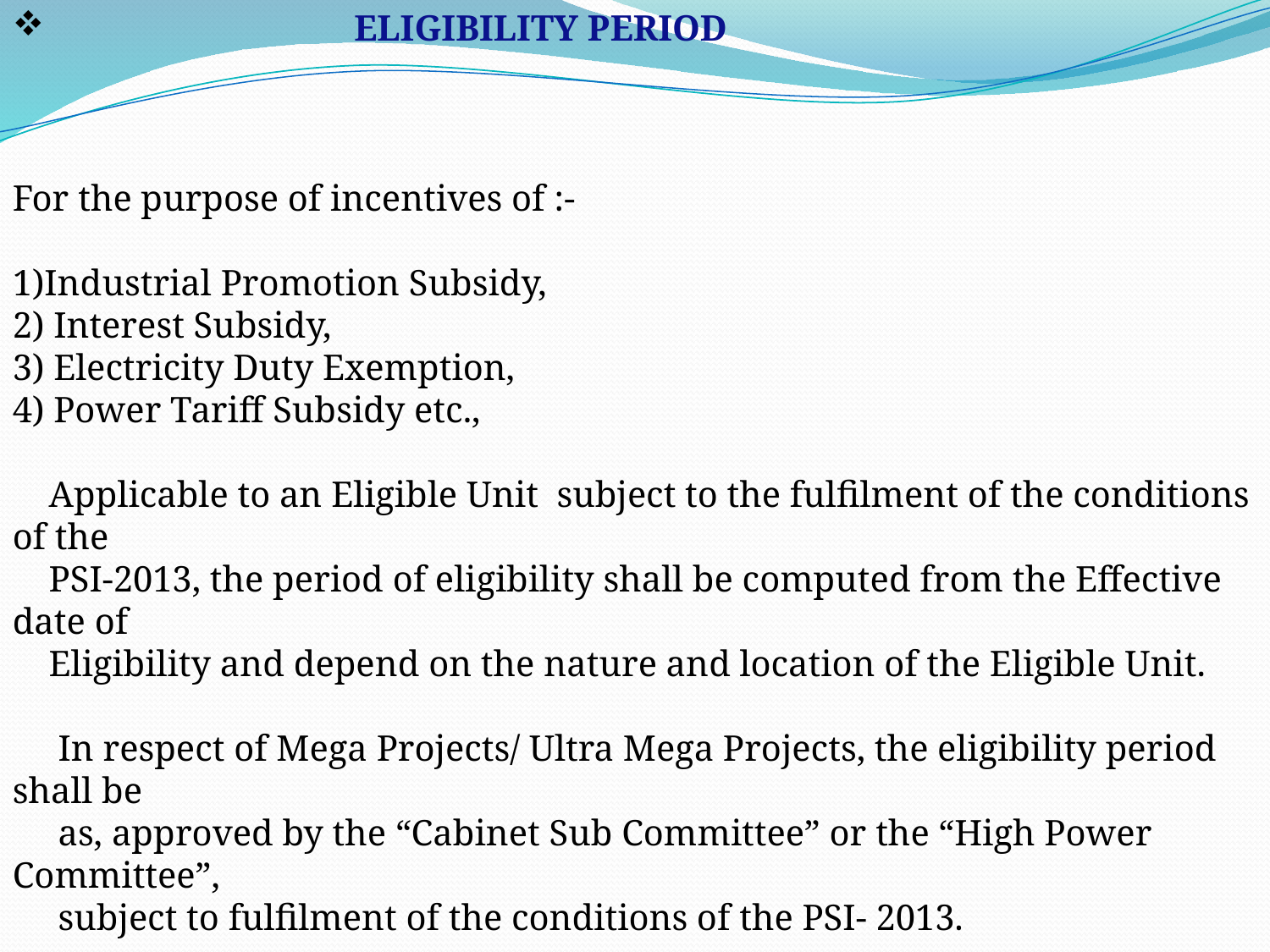

ELIGIBILITY PERIOD

For the purpose of incentives of :-

1)Industrial Promotion Subsidy,
2) Interest Subsidy,
3) Electricity Duty Exemption,
4) Power Tariff Subsidy etc.,

    Applicable to an Eligible Unit  subject to the fulfilment of the conditions of the
    PSI-2013, the period of eligibility shall be computed from the Effective date of
    Eligibility and depend on the nature and location of the Eligible Unit.

     In respect of Mega Projects/ Ultra Mega Projects, the eligibility period shall be
     as, approved by the “Cabinet Sub Committee” or the “High Power Committee”,
     subject to fulfilment of the conditions of the PSI- 2013.
 WWW.INDUSTRIALSUBSIDY.COM                                   BY CA G.B.MODI